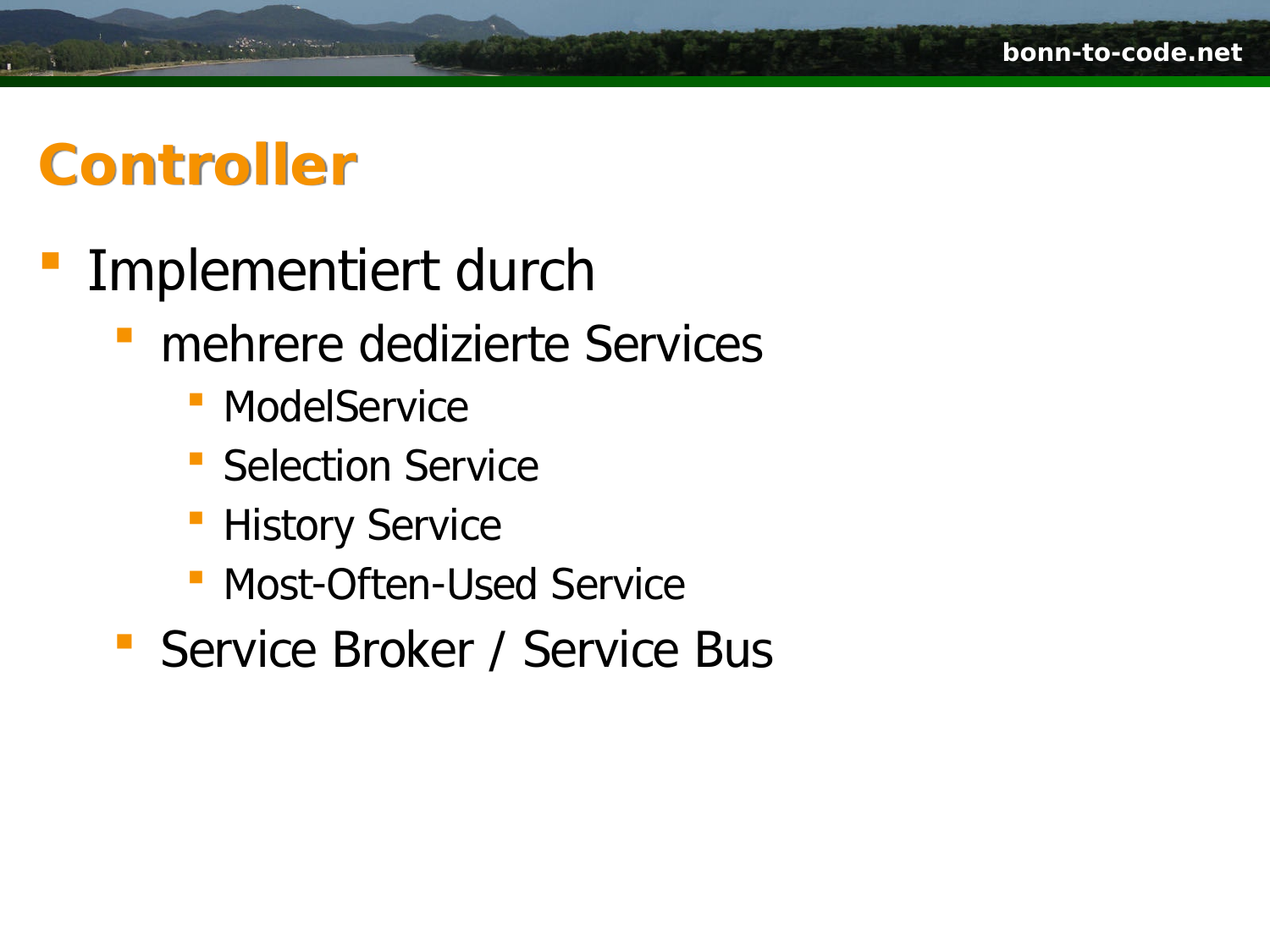

# Controller
Implementiert durch
mehrere dedizierte Services
ModelService
Selection Service
History Service
Most-Often-Used Service
Service Broker / Service Bus